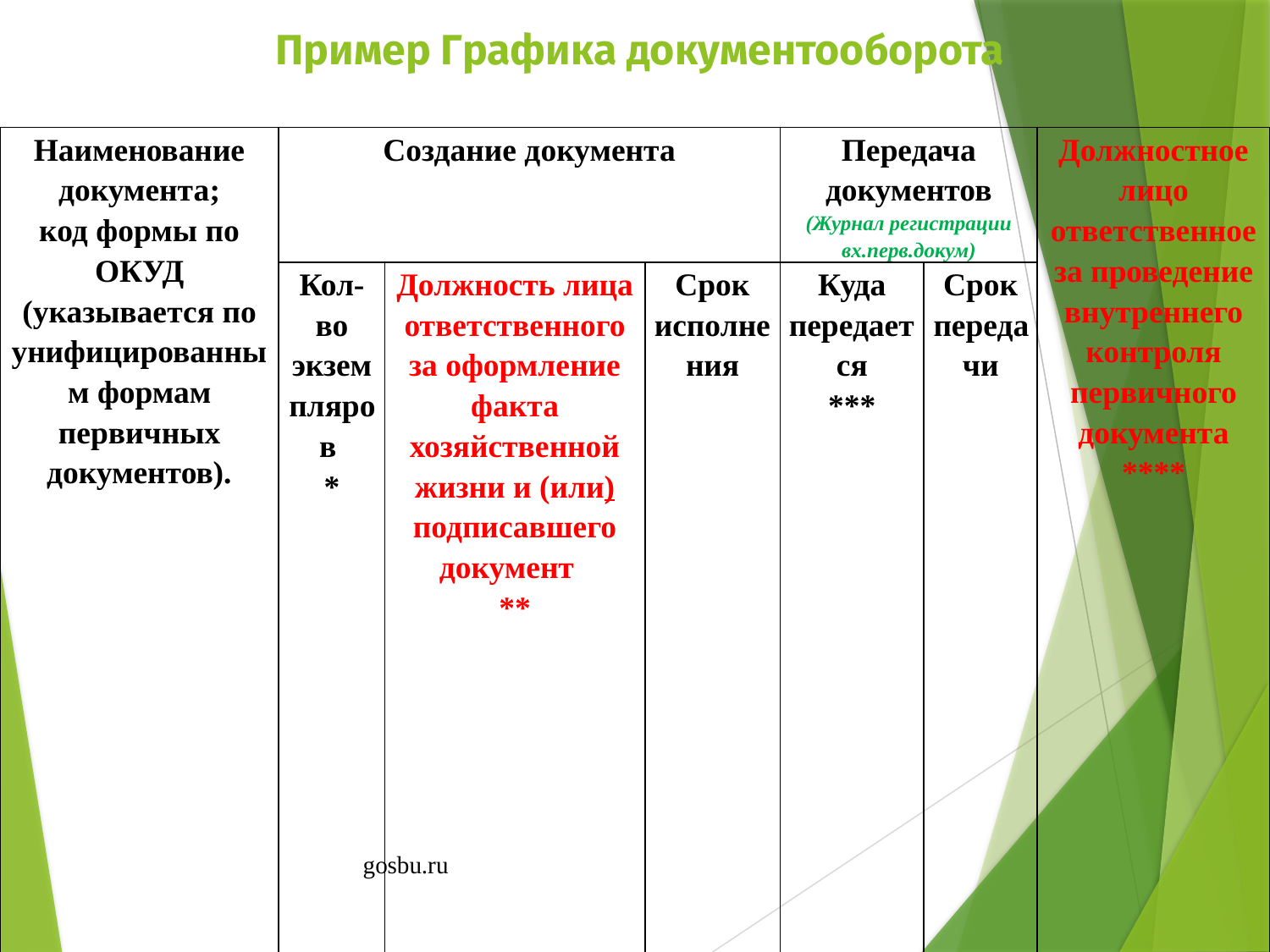

# Пример Графика документооборота
| Наименование документа; код формы по ОКУД (указывается по унифицированным формам первичных документов). | Создание документа |  |  | Передача документов (Журнал регистрации вх.перв.докум) |  | Должностное лицо ответственное за проведение внутреннего контроля первичного документа \*\*\*\* |
| --- | --- | --- | --- | --- | --- | --- |
|  | Кол-во экземпляров \* | Должность лица ответственного за оформление факта хозяйственной жизни и (или) подписавшего документ \*\* | Срок исполнения | Куда передается \*\*\* | Срок передачи |  |
| 1 | 2 | 3 | 4 | 5 | 6 | 7 |
|  |  |  |  |  |  |  |
gosbu.ru